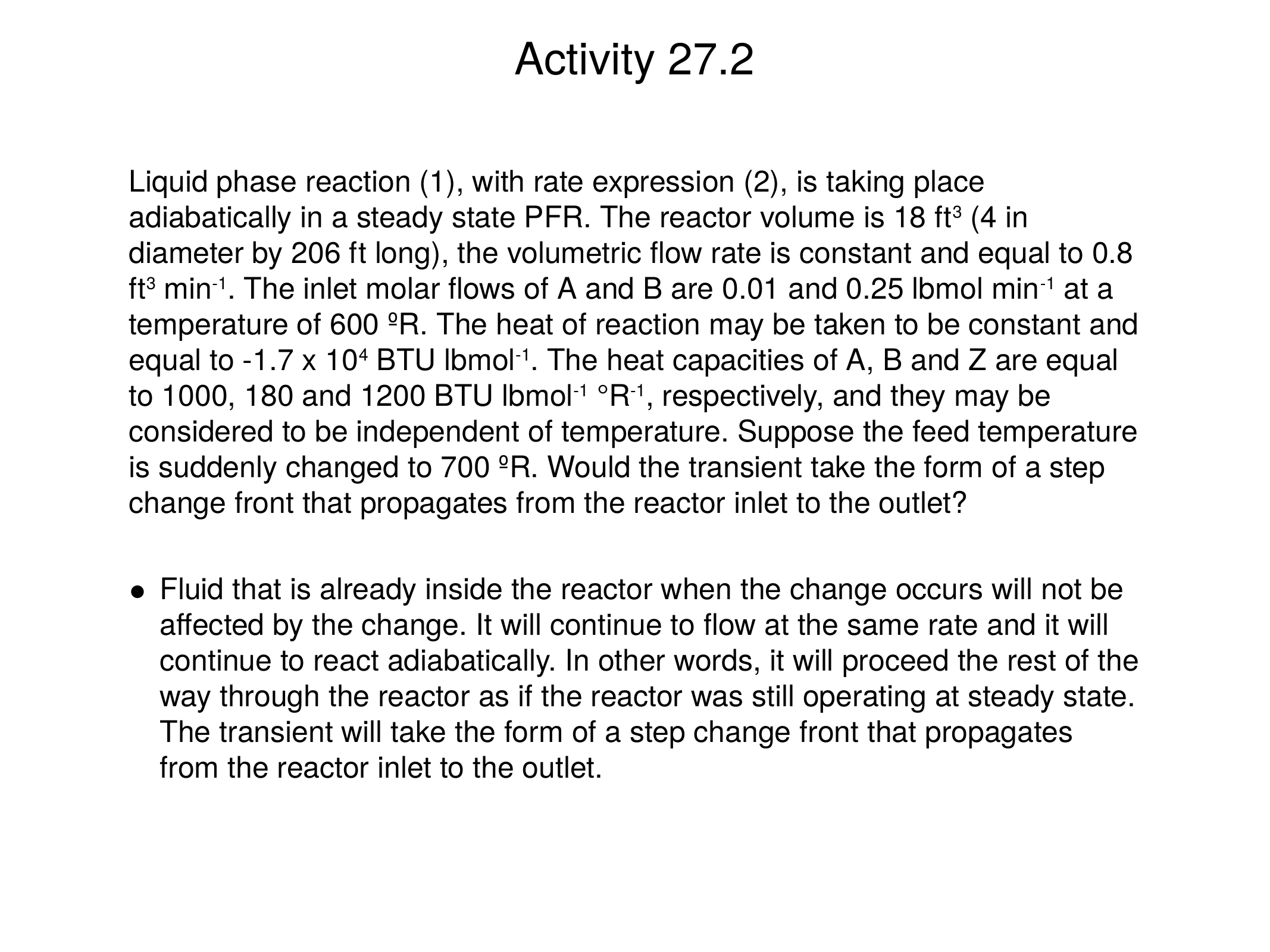

# Activity 27.2
Liquid phase reaction (1), with rate expression (2), is taking place adiabatically in a steady state PFR. The reactor volume is 18 ft3 (4 in diameter by 206 ft long), the volumetric flow rate is constant and equal to 0.8 ft3 min-1. The inlet molar flows of A and B are 0.01 and 0.25 lbmol min-1 at a temperature of 600 ºR. The heat of reaction may be taken to be constant and equal to -1.7 x 104 BTU lbmol-1. The heat capacities of A, B and Z are equal to 1000, 180 and 1200 BTU lbmol-1 °R-1, respectively, and they may be considered to be independent of temperature. Suppose the feed temperature is suddenly changed to 700 ºR. Would the transient take the form of a step change front that propagates from the reactor inlet to the outlet?

Fluid that is already inside the reactor when the change occurs will not be affected by the change. It will continue to flow at the same rate and it will continue to react adiabatically. In other words, it will proceed the rest of the way through the reactor as if the reactor was still operating at steady state. The transient will take the form of a step change front that propagates from the reactor inlet to the outlet.